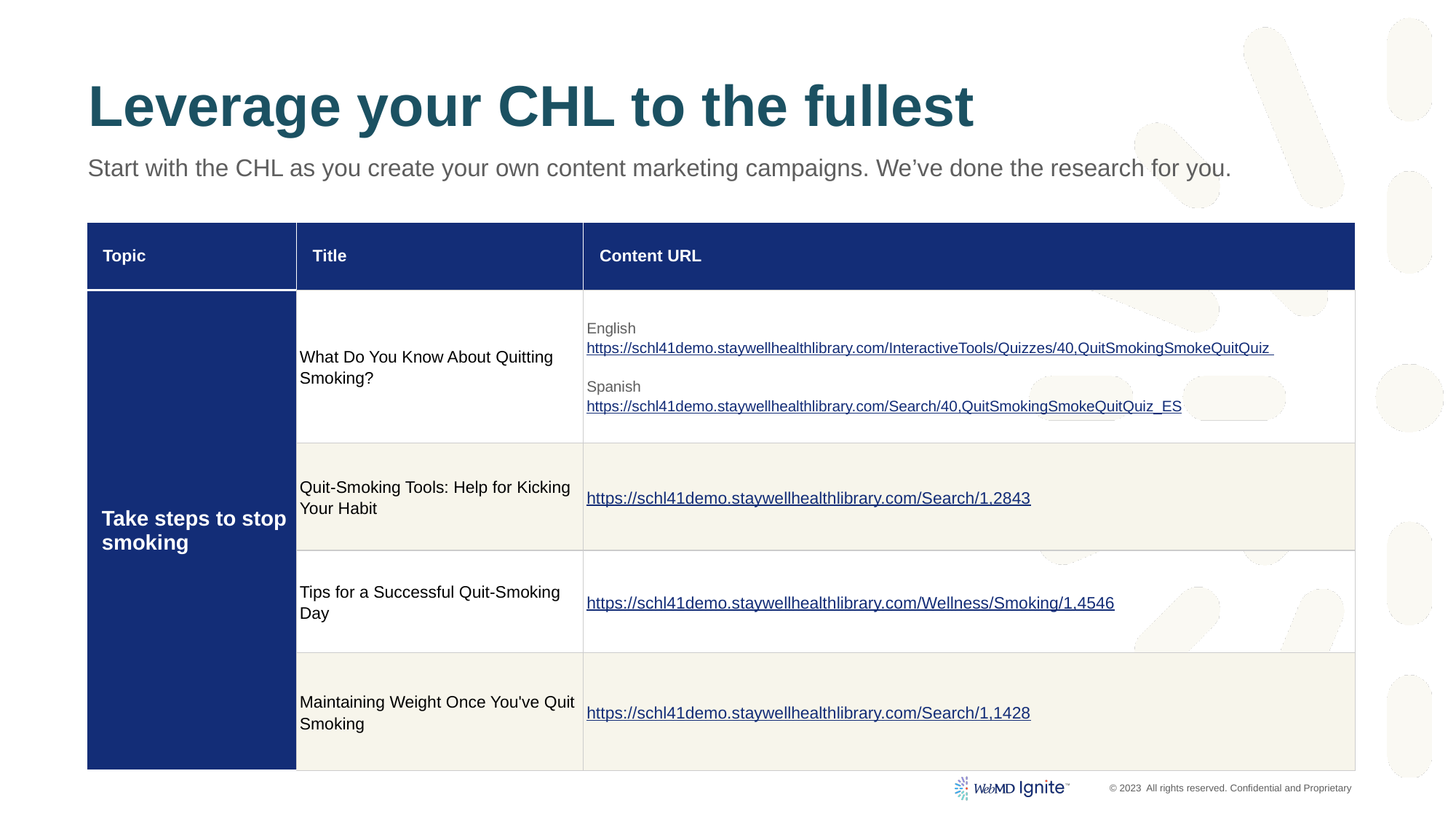

# Leverage your CHL to the fullest
Start with the CHL as you create your own content marketing campaigns. We’ve done the research for you.
| Topic | Title | Content URL |
| --- | --- | --- |
| Take steps to stop smoking | What Do You Know About Quitting Smoking? | English https://schl41demo.staywellhealthlibrary.com/InteractiveTools/Quizzes/40,QuitSmokingSmokeQuitQuiz Spanish https://schl41demo.staywellhealthlibrary.com/Search/40,QuitSmokingSmokeQuitQuiz\_ES |
|  | Quit-Smoking Tools: Help for Kicking Your Habit | https://schl41demo.staywellhealthlibrary.com/Search/1,2843 |
|  | Tips for a Successful Quit-Smoking Day | https://schl41demo.staywellhealthlibrary.com/Wellness/Smoking/1,4546 |
|  | Maintaining Weight Once You've Quit Smoking | https://schl41demo.staywellhealthlibrary.com/Search/1,1428 |